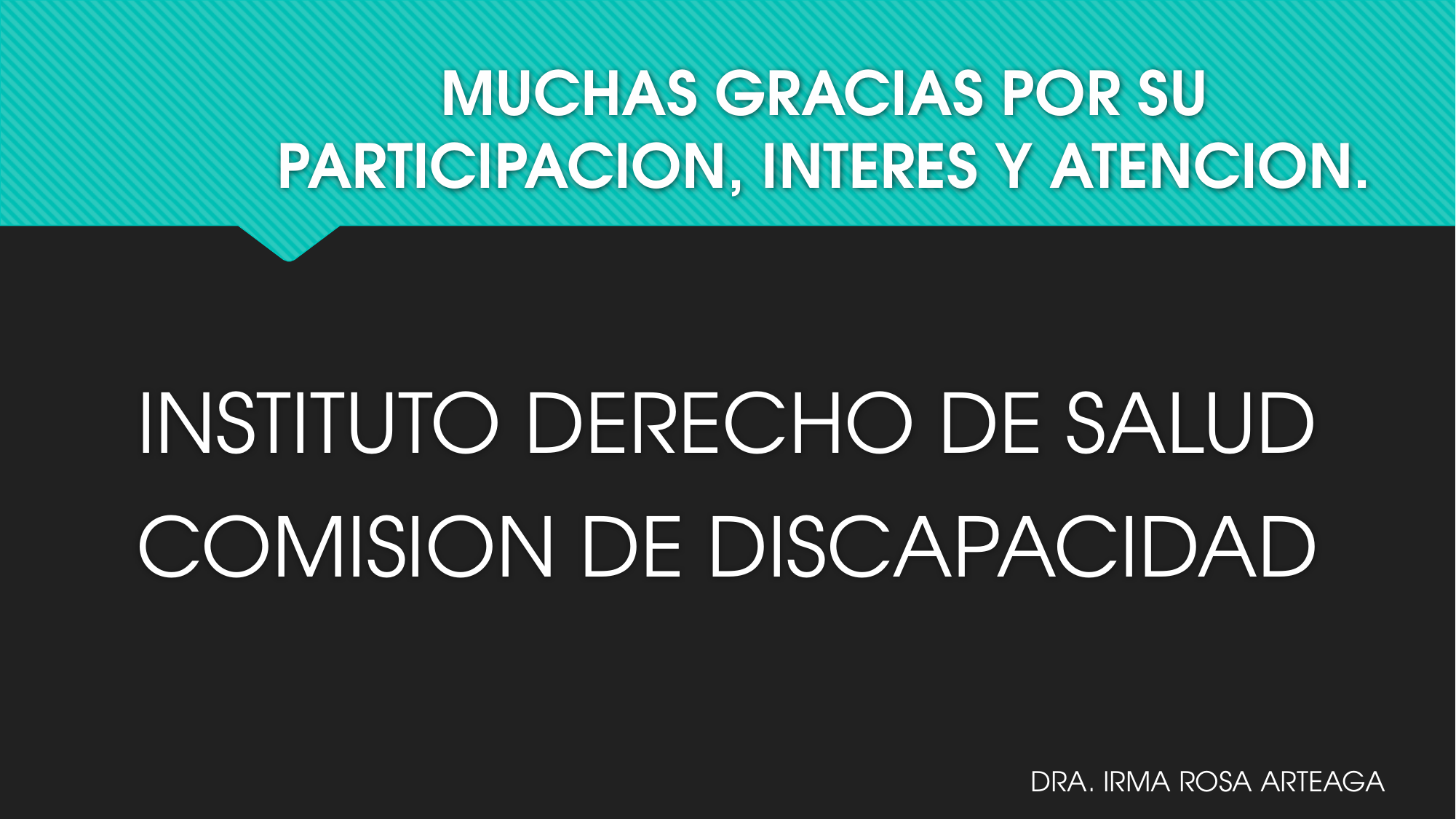

# MUCHAS GRACIAS POR SU PARTICIPACION, INTERES Y ATENCION.
INSTITUTO DERECHO DE SALUD
COMISION DE DISCAPACIDAD

DRA. IRMA ROSA ARTEAGA